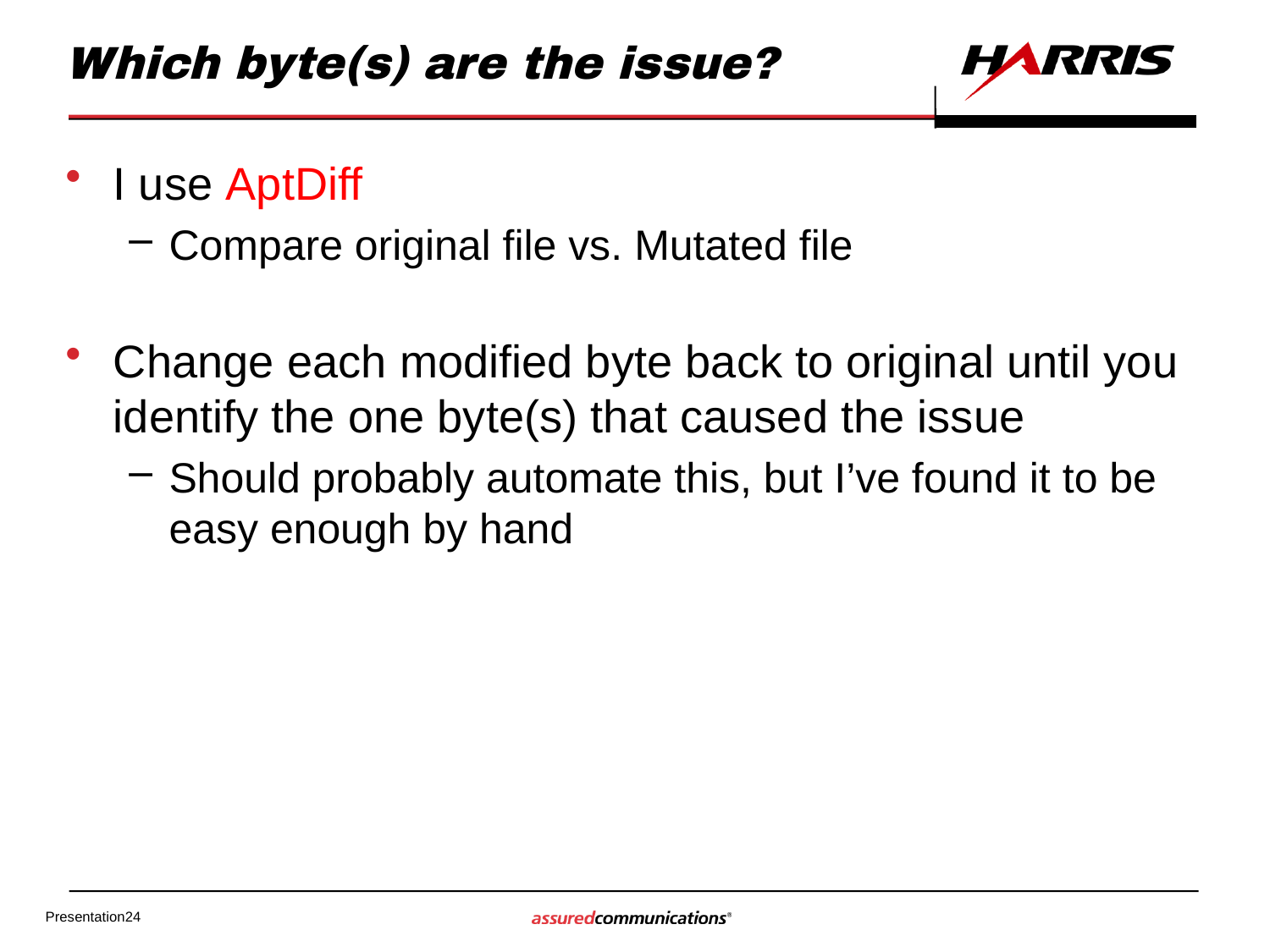

# Which byte(s) are the issue?
I use AptDiff
Compare original file vs. Mutated file

Change each modified byte back to original until you identify the one byte(s) that caused the issue
Should probably automate this, but I’ve found it to be easy enough by hand